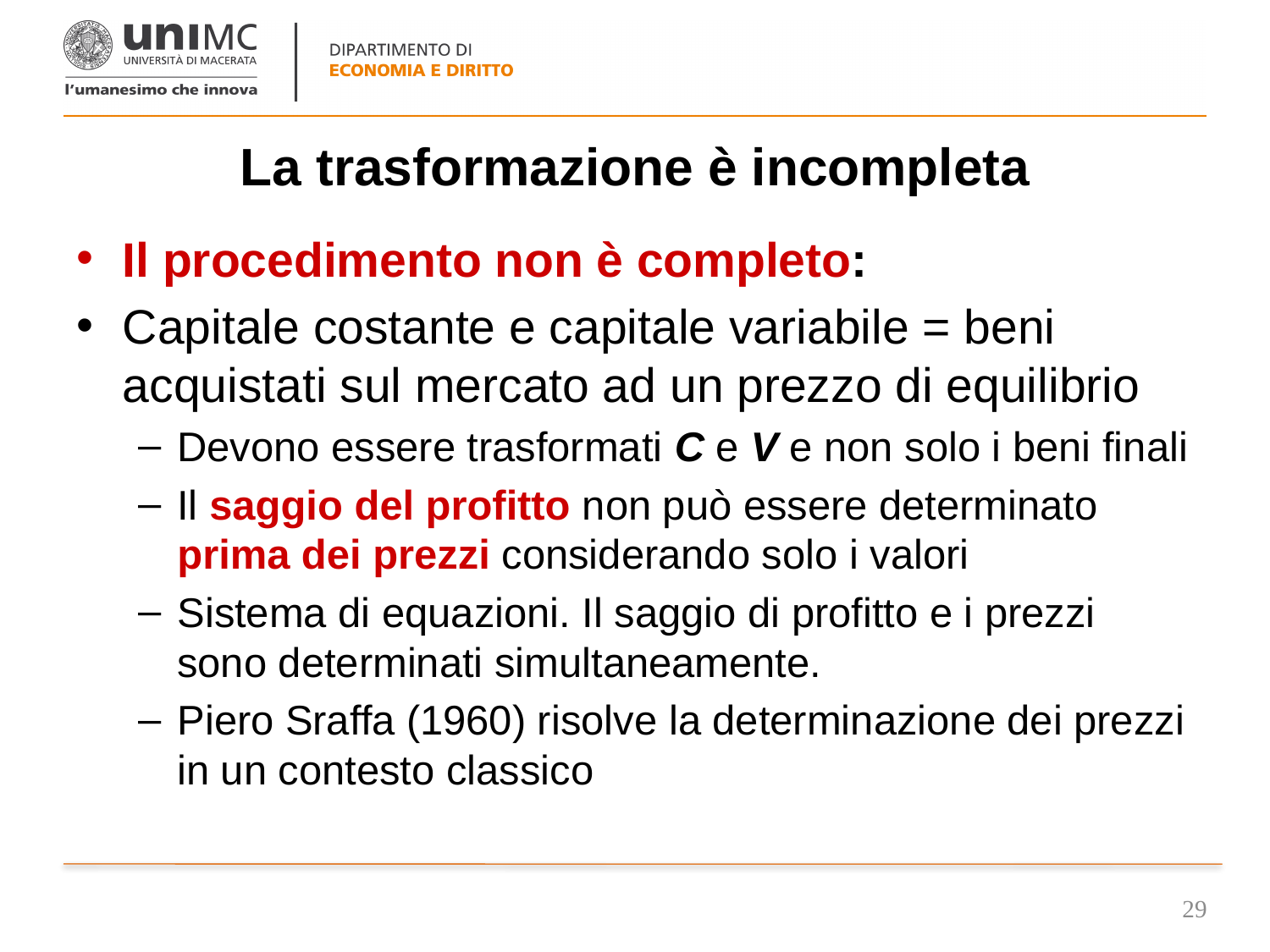

# La trasformazione è incompleta
Il procedimento non è completo:
Capitale costante e capitale variabile = beni acquistati sul mercato ad un prezzo di equilibrio
Devono essere trasformati C e V e non solo i beni finali
Il saggio del profitto non può essere determinato prima dei prezzi considerando solo i valori
Sistema di equazioni. Il saggio di profitto e i prezzi sono determinati simultaneamente.
Piero Sraffa (1960) risolve la determinazione dei prezzi in un contesto classico
29